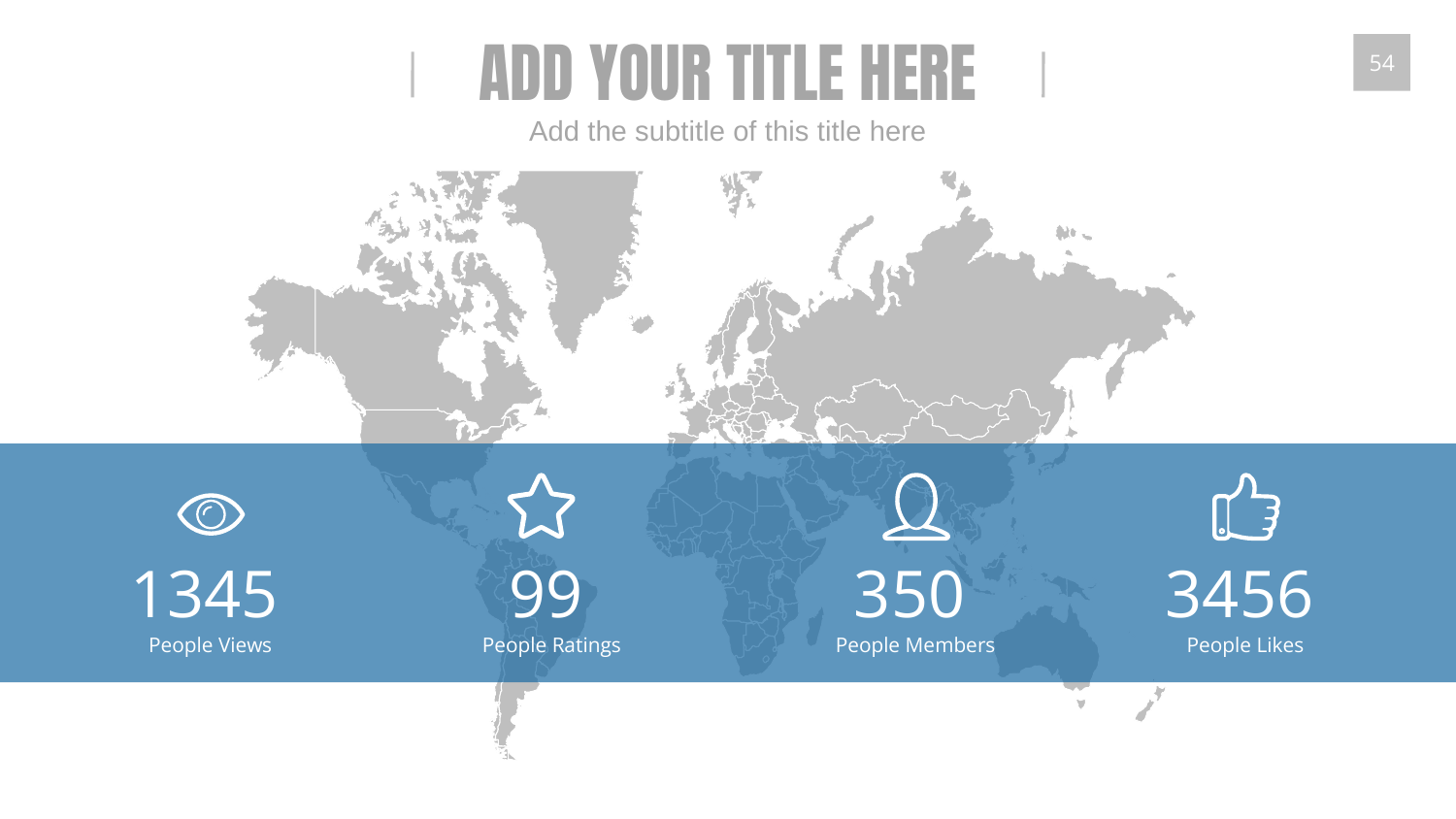

ADD YOUR TITLE HERE
Add the subtitle of this title here
54

350
People Members

3456
People Likes

99
People Ratings

1345
People Views